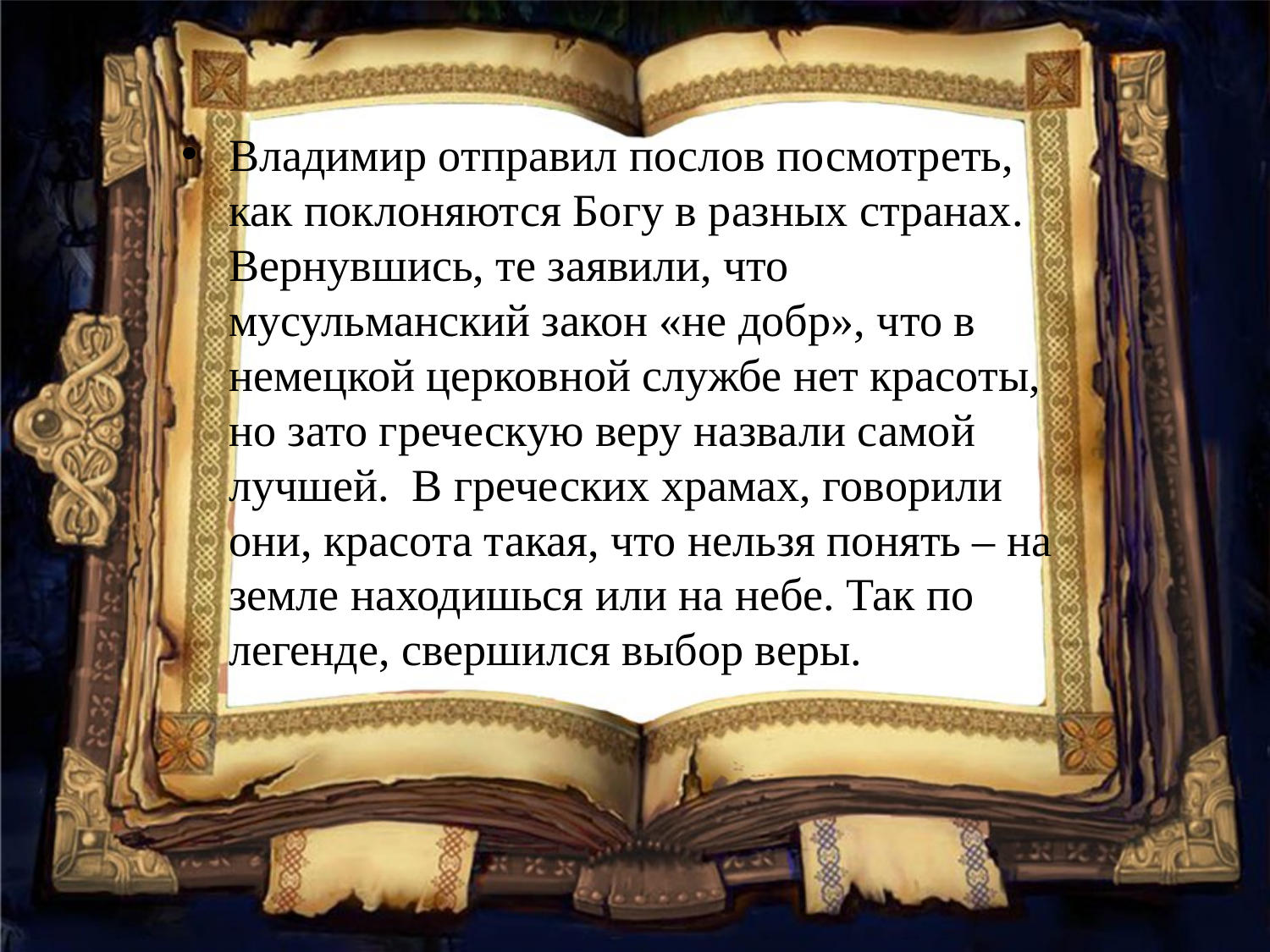

Владимир отправил послов посмотреть, как поклоняются Богу в разных странах.  Вернувшись, те заявили, что мусульманский закон «не добр», что в немецкой церковной службе нет красоты, но зато греческую веру назвали самой лучшей.  В греческих храмах, говорили они, красота такая, что нельзя понять – на земле находишься или на небе. Так по легенде, свершился выбор веры.